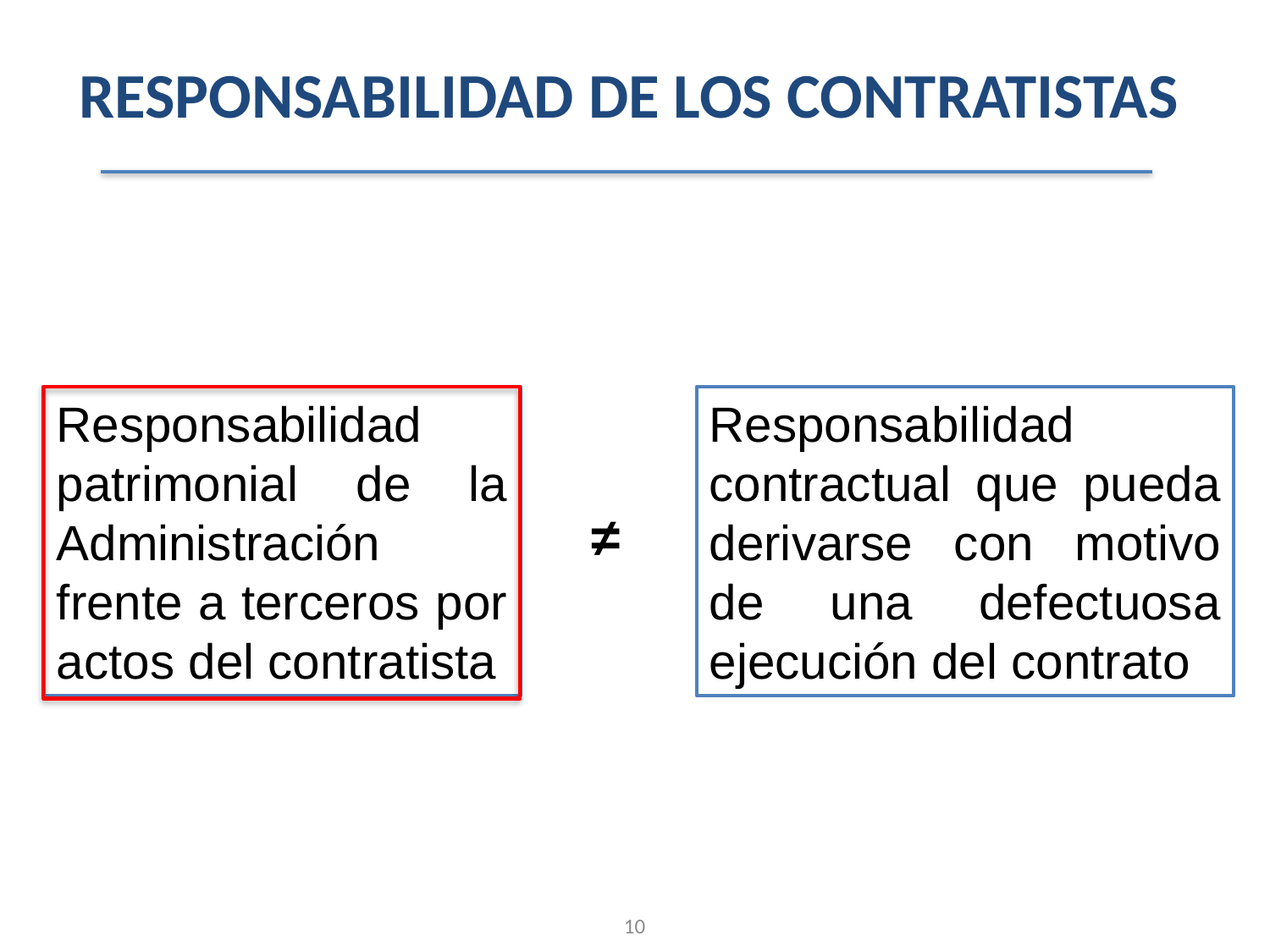

RESPONSABILIDAD DE LOS CONTRATISTAS

Responsabilidad patrimonial de la Administración frente a terceros por actos del contratista
Responsabilidad contractual que pueda derivarse con motivo de una defectuosa ejecución del contrato
 ≠
10